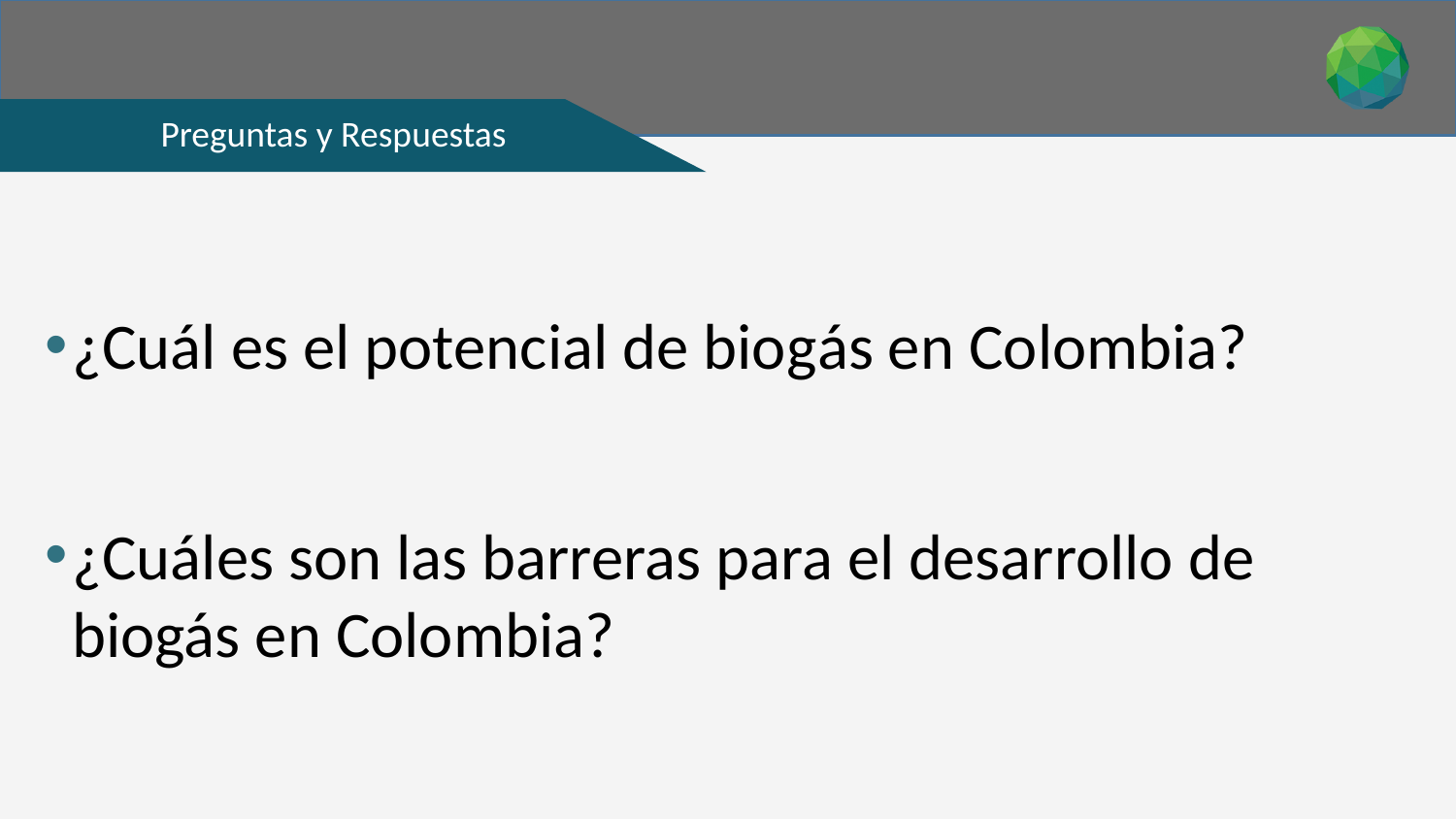

# Preguntas y Respuestas
¿Cuál es el potencial de biogás en Colombia?

¿Cuáles son las barreras para el desarrollo de biogás en Colombia?